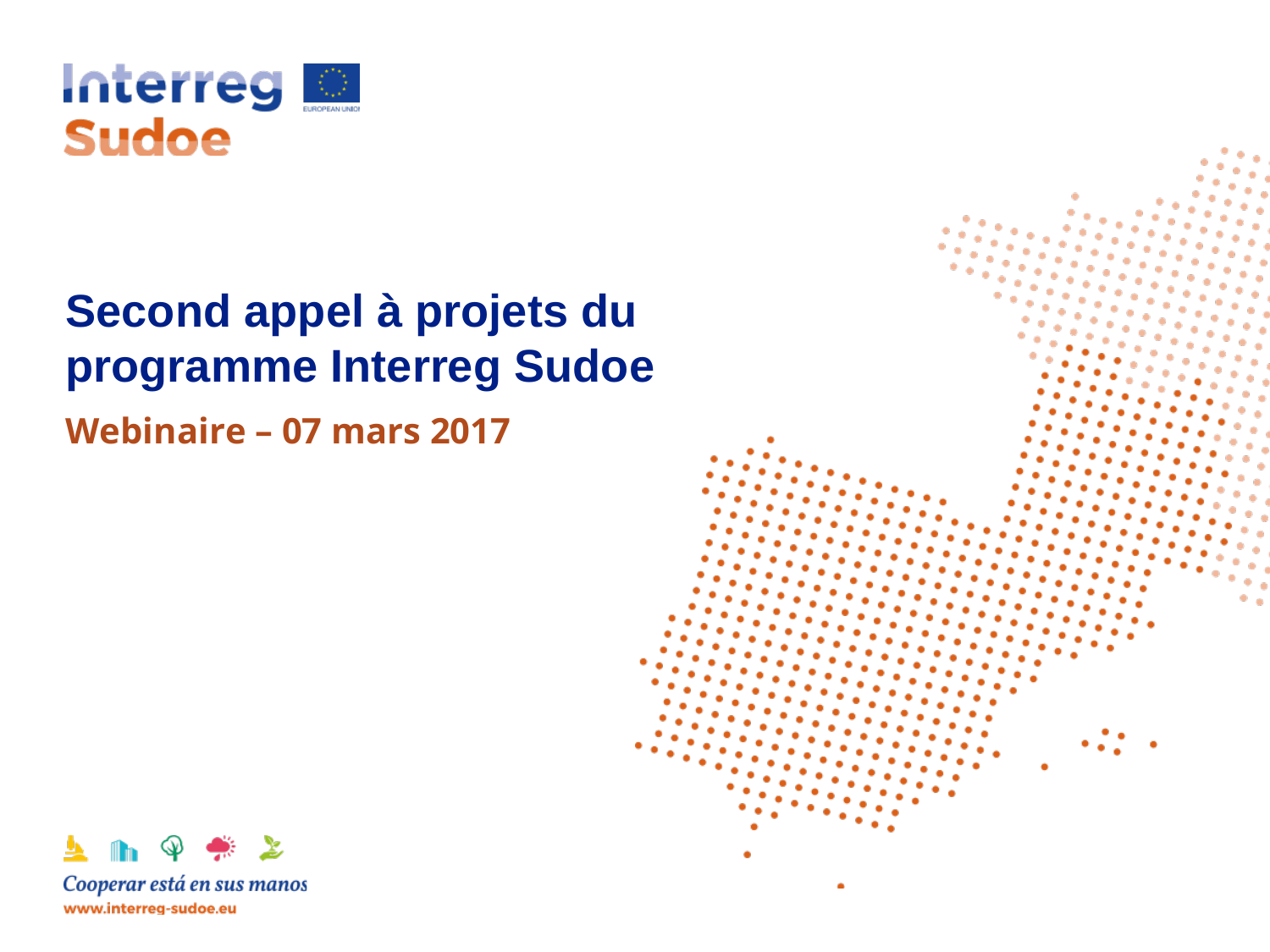

# Second appel à projets du programme Interreg Sudoe
Webinaire – 07 mars 2017